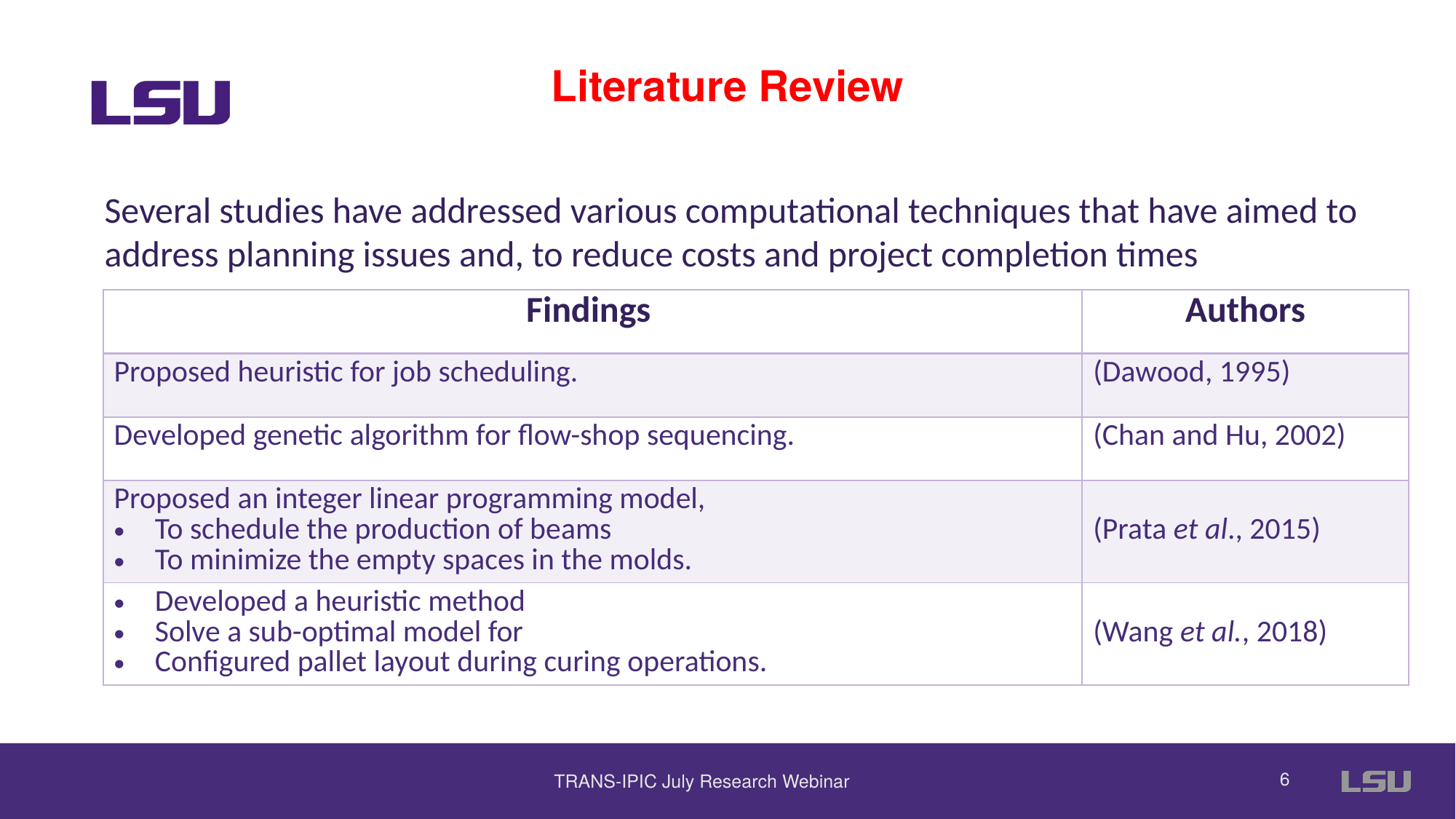

Literature Review

Several studies have addressed various computational techniques that have aimed to address planning issues and, to reduce costs and project completion times
| Findings | Authors |
| --- | --- |
| Proposed heuristic for job scheduling. | (Dawood, 1995) |
| Developed genetic algorithm for flow-shop sequencing. | (Chan and Hu, 2002) |
| Proposed an integer linear programming model, To schedule the production of beams To minimize the empty spaces in the molds. | (Prata et al., 2015) |
| Developed a heuristic method Solve a sub-optimal model for Configured pallet layout during curing operations. | (Wang et al., 2018) |
TRANS-IPIC July Research Webinar
6